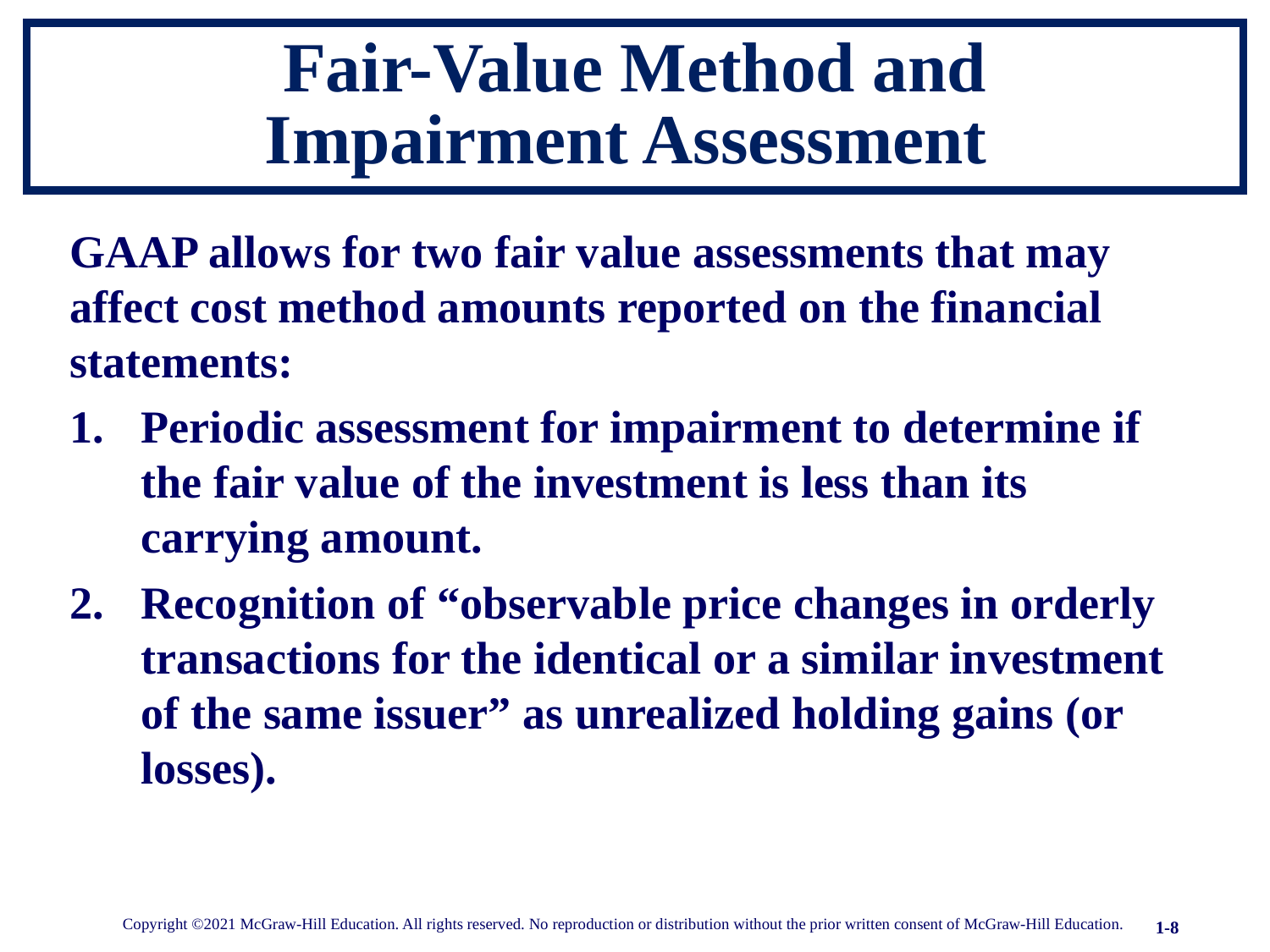

# Fair-Value Method and Impairment Assessment
GAAP allows for two fair value assessments that may affect cost method amounts reported on the financial statements:
Periodic assessment for impairment to determine if the fair value of the investment is less than its carrying amount.
Recognition of “observable price changes in orderly transactions for the identical or a similar investment of the same issuer” as unrealized holding gains (or losses).
Copyright ©2021 McGraw-Hill Education. All rights reserved. No reproduction or distribution without the prior written consent of McGraw-Hill Education.
1-8